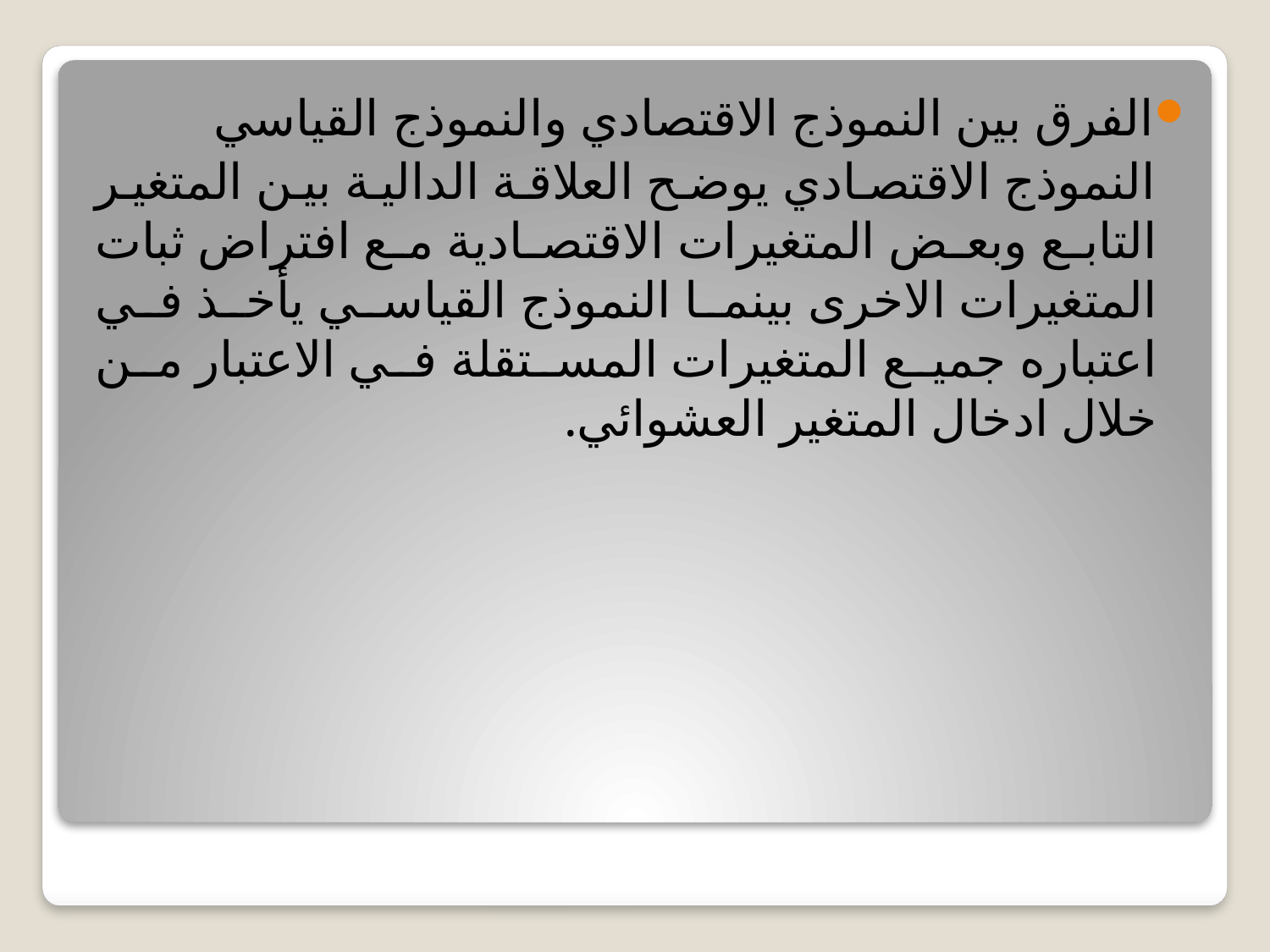

الفرق بين النموذج الاقتصادي والنموذج القياسي
   النموذج الاقتصادي يوضح العلاقة الدالية بين المتغير التابع وبعض المتغيرات الاقتصادية مع افتراض ثبات المتغيرات الاخرى بينما النموذج القياسي يأخذ في اعتباره جميع المتغيرات المستقلة في الاعتبار من خلال ادخال المتغير العشوائي.
#